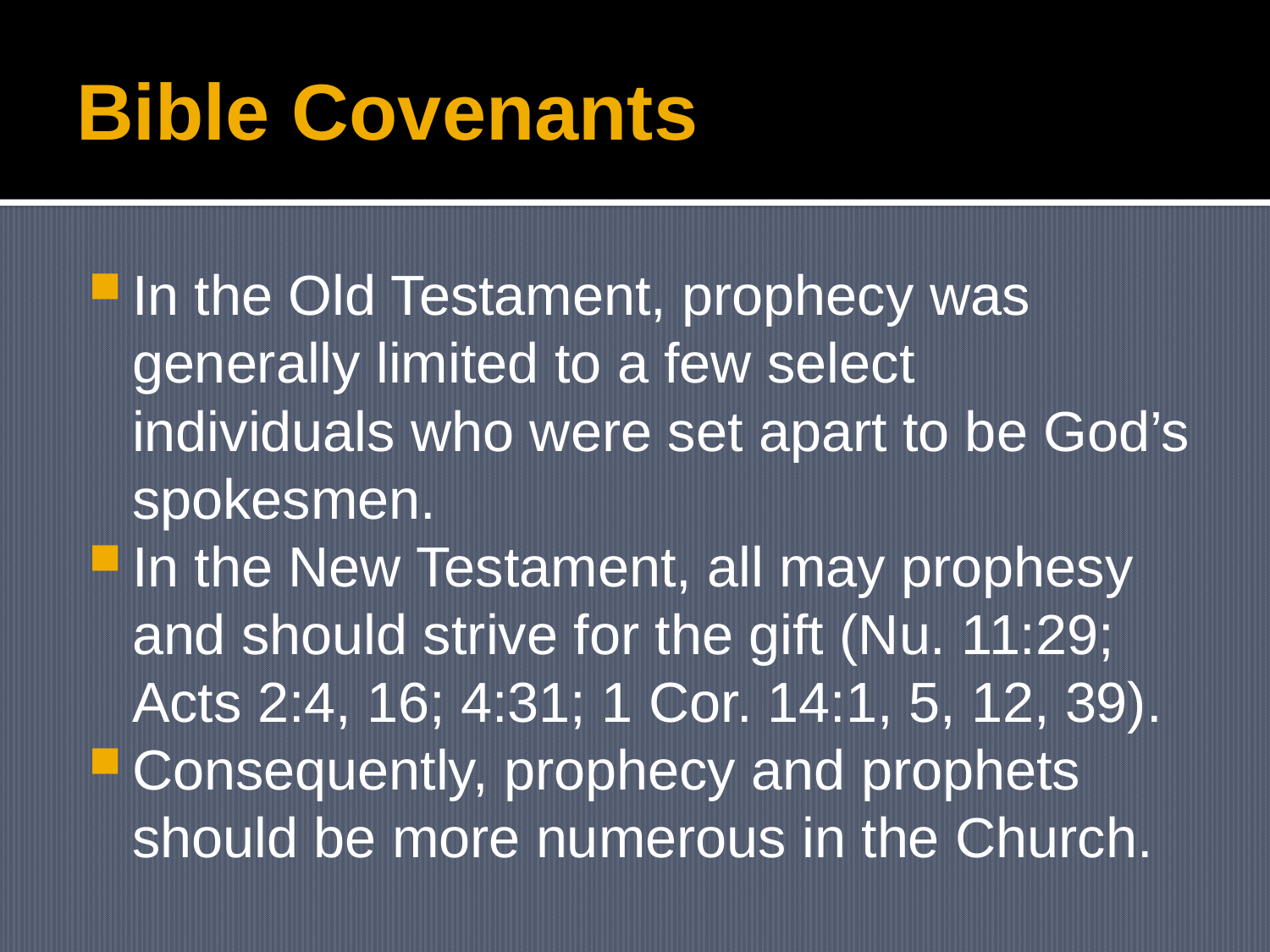

# Bible Covenants
In the Old Testament, prophecy was generally limited to a few select individuals who were set apart to be God’s spokesmen.
In the New Testament, all may prophesy and should strive for the gift (Nu. 11:29; Acts 2:4, 16; 4:31; 1 Cor. 14:1, 5, 12, 39).
Consequently, prophecy and prophets should be more numerous in the Church.